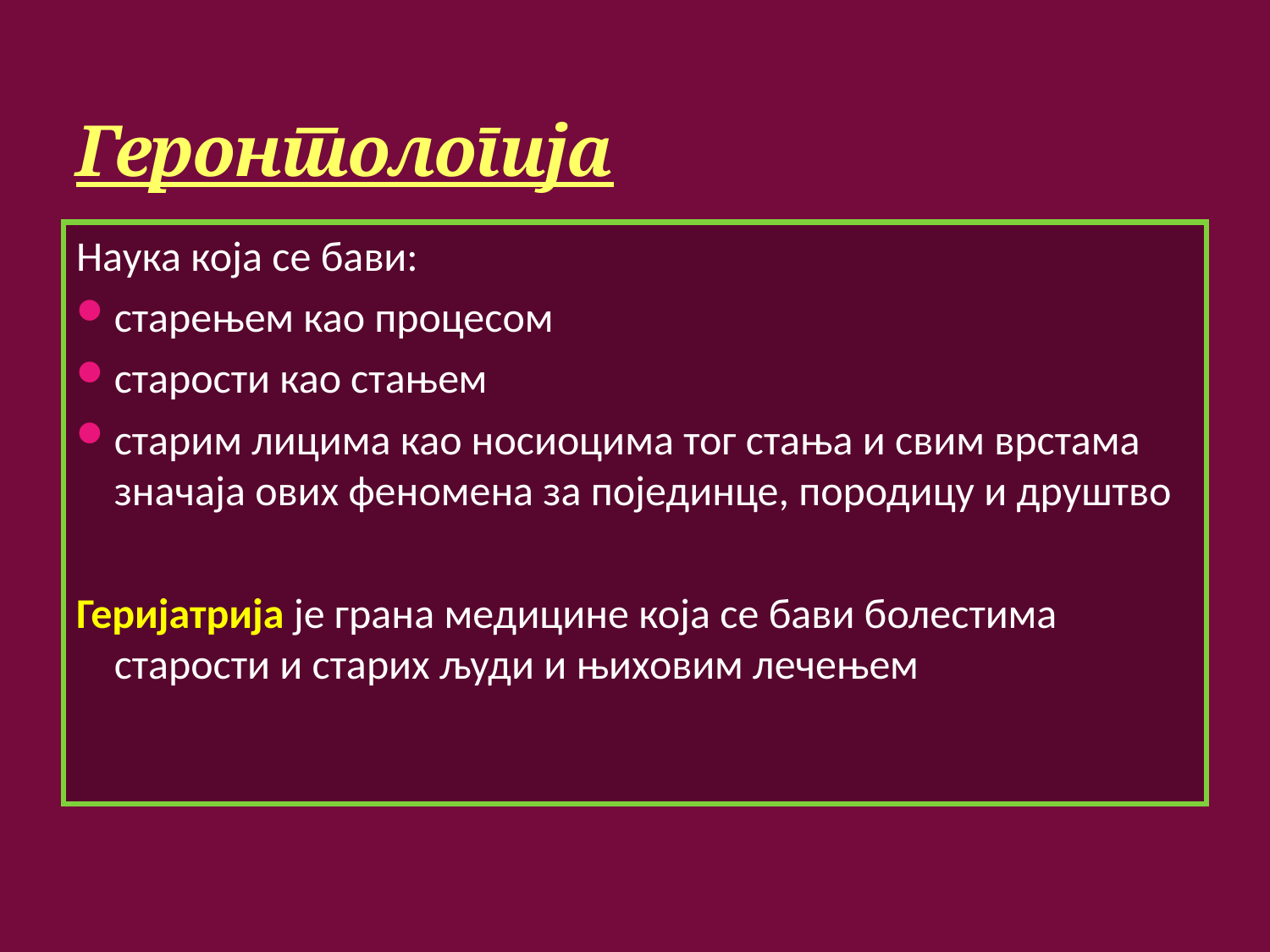

# Геронтологија
Наука која се бави:
старењем као процесом
старости као стањем
старим лицима као носиоцима тог стања и свим врстама значаја ових феномена за појединце, породицу и друштво

Геријатрија је грана медицине која се бави болестима старости и старих људи и њиховим лечењем